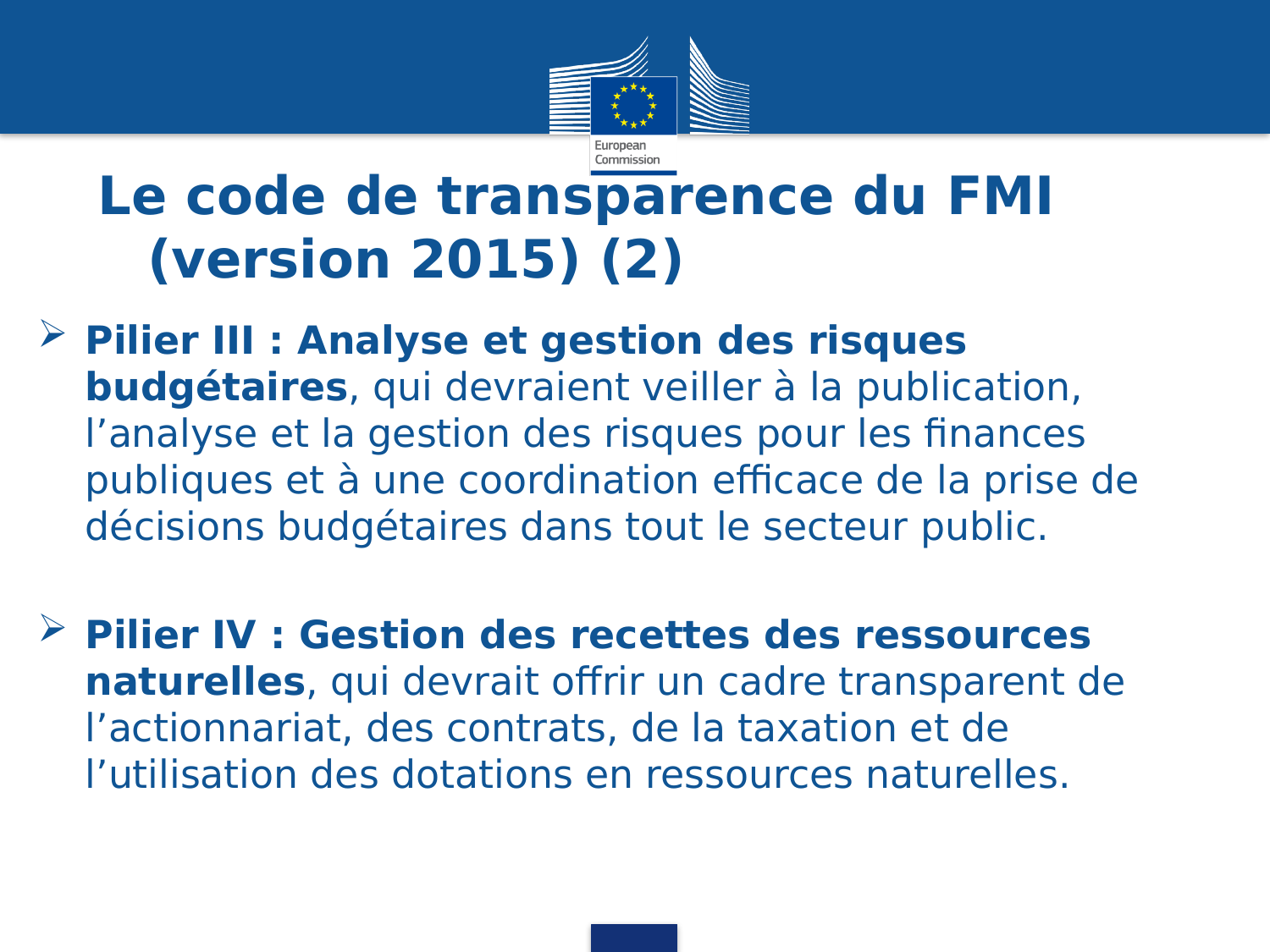

# Le code de transparence du FMI (version 2015) (2)
Pilier III : Analyse et gestion des risques budgétaires, qui devraient veiller à la publication, l’analyse et la gestion des risques pour les finances publiques et à une coordination efficace de la prise de décisions budgétaires dans tout le secteur public.

Pilier IV : Gestion des recettes des ressources naturelles, qui devrait offrir un cadre transparent de l’actionnariat, des contrats, de la taxation et de l’utilisation des dotations en ressources naturelles.